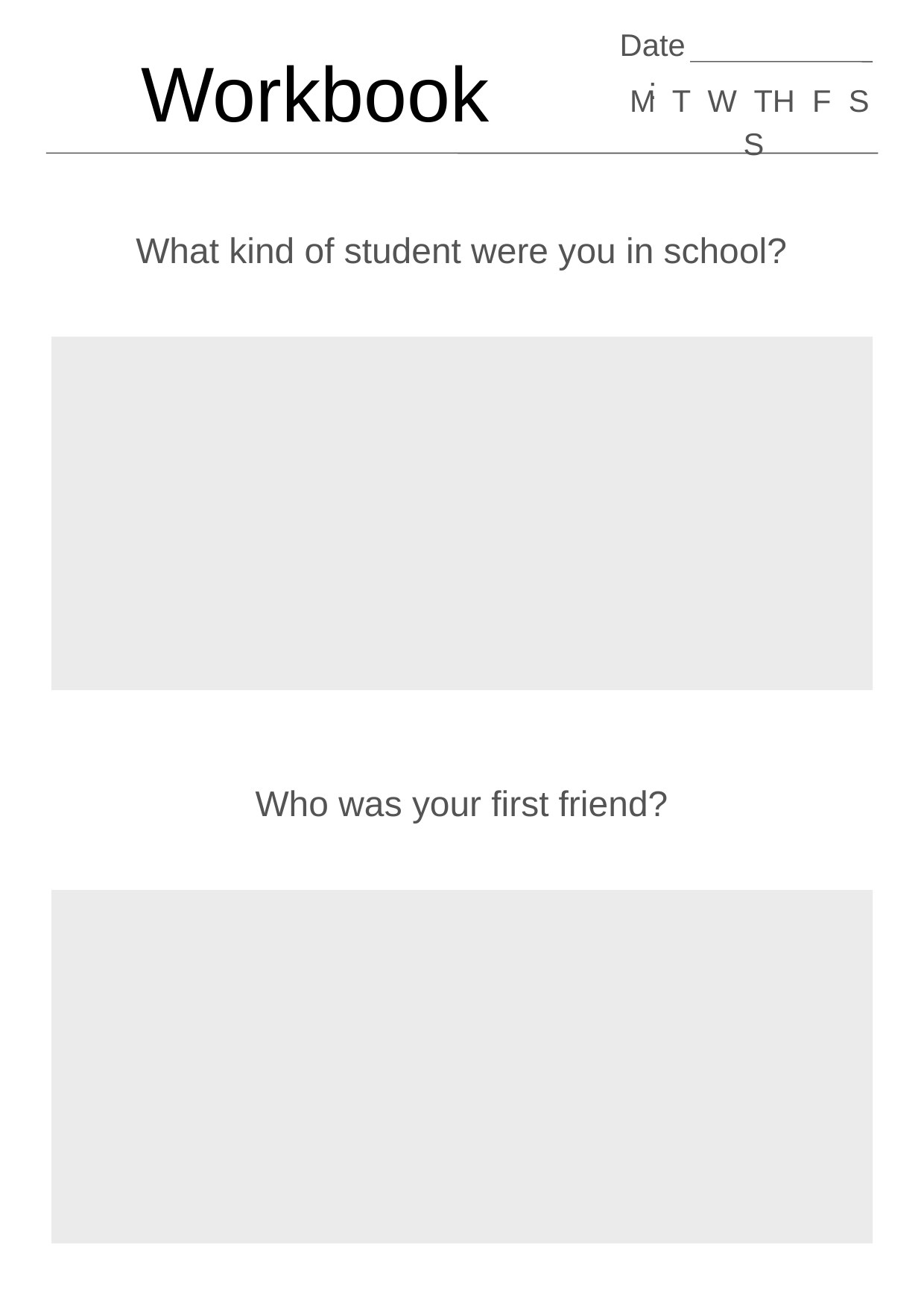

Date:
Workbook

M  T  W  TH  F  S  S

What kind of student were you in school?

Who was your first friend?